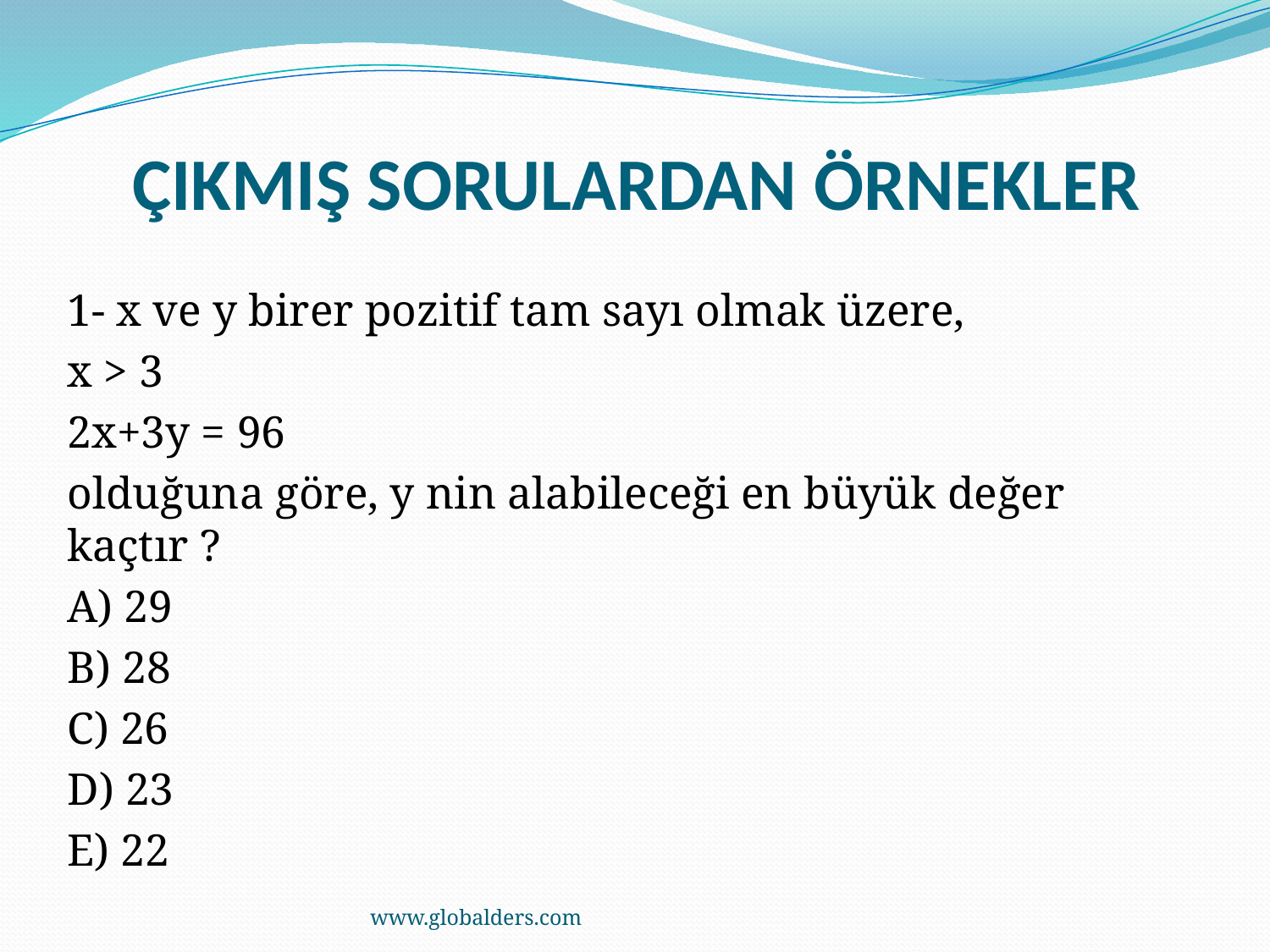

# ÇIKMIŞ SORULARDAN ÖRNEKLER
1- x ve y birer pozitif tam sayı olmak üzere,
x > 3
2x+3y = 96
olduğuna göre, y nin alabileceği en büyük değer kaçtır ?
A) 29
B) 28
C) 26
D) 23
E) 22

www.globalders.com